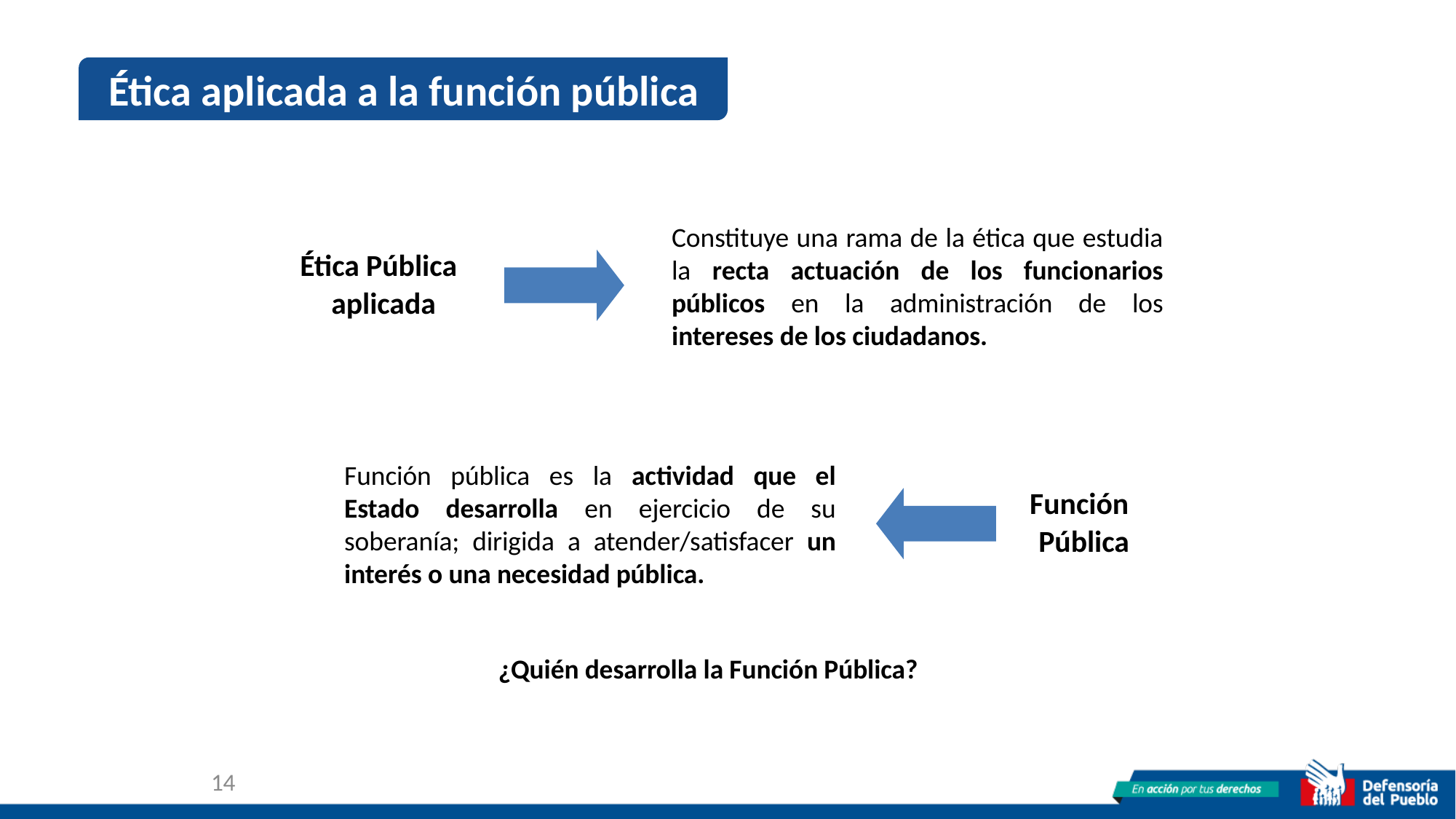

Ética aplicada a la función pública
Constituye una rama de la ética que estudia la recta actuación de los funcionarios públicos en la administración de los intereses de los ciudadanos.
Ética Pública
aplicada

Función pública es la actividad que el Estado desarrolla en ejercicio de su soberanía; dirigida a atender/satisfacer un interés o una necesidad pública.
Función
Pública

¿Quién desarrolla la Función Pública?
14